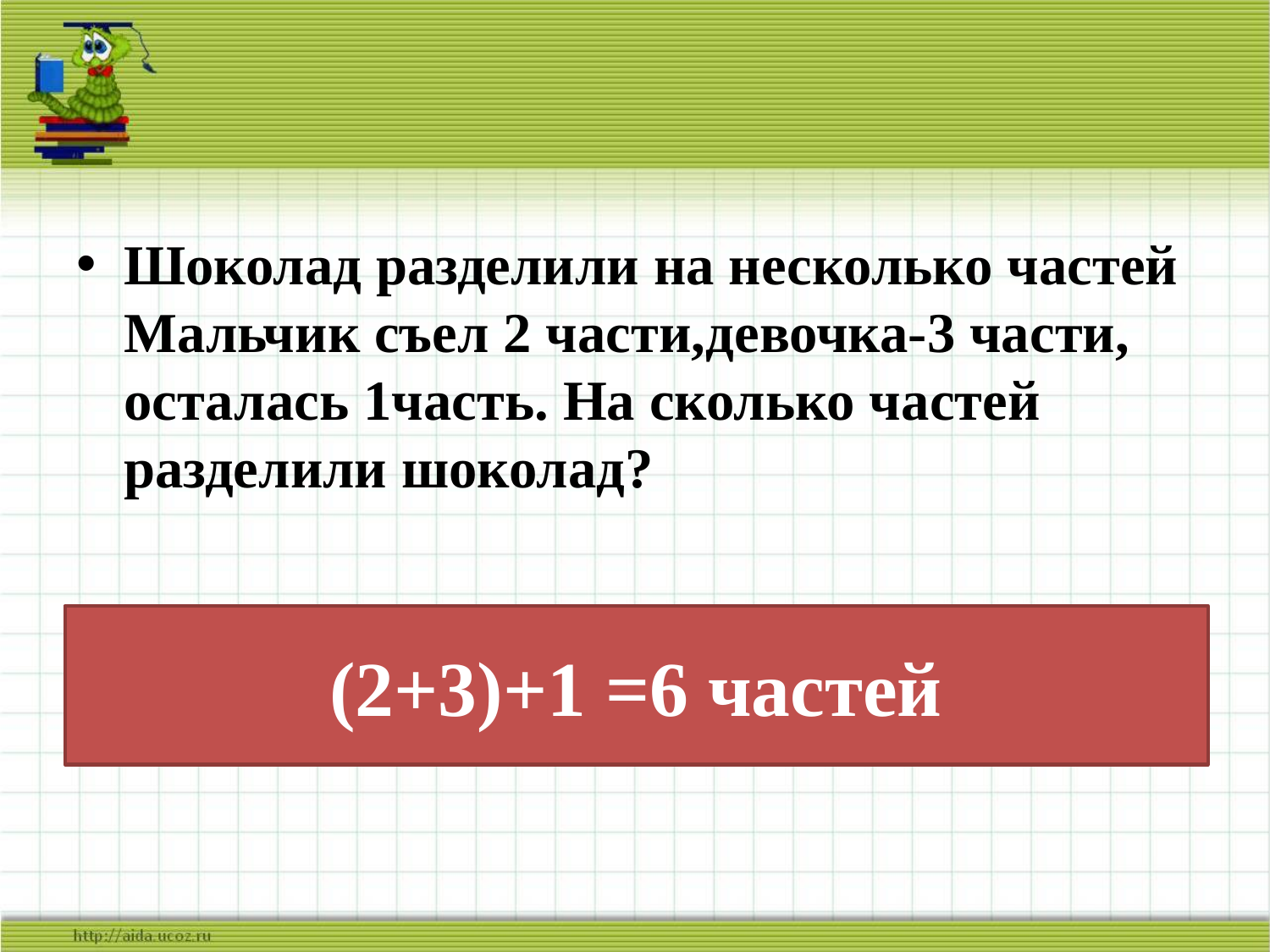

Шоколад разделили на несколько частей Мальчик съел 2 части,девочка-3 части, осталась 1часть. На сколько частей разделили шоколад?

# (2+3)+1 =6 частей